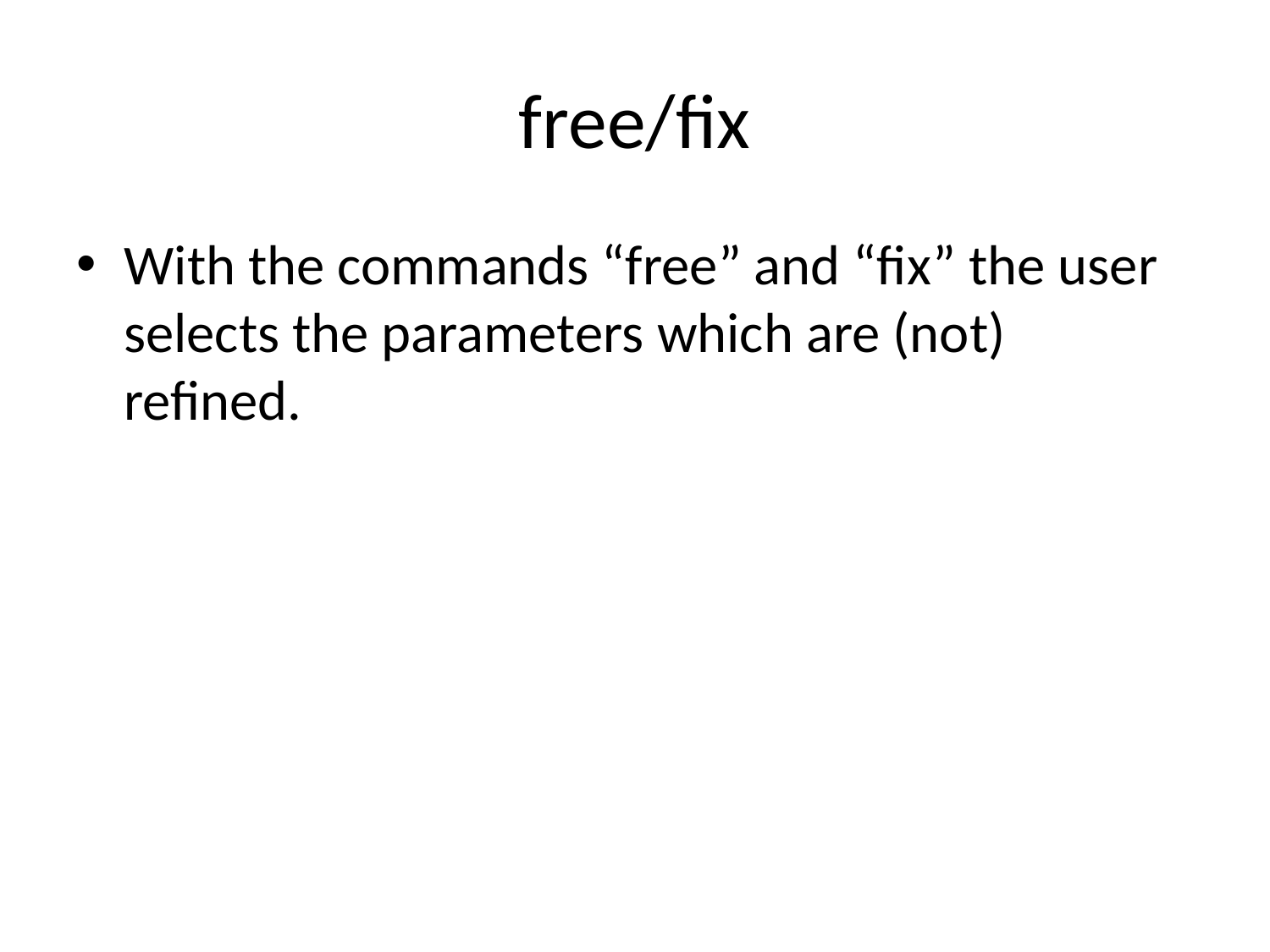

# free/fix
With the commands “free” and “fix” the user selects the parameters which are (not) refined.